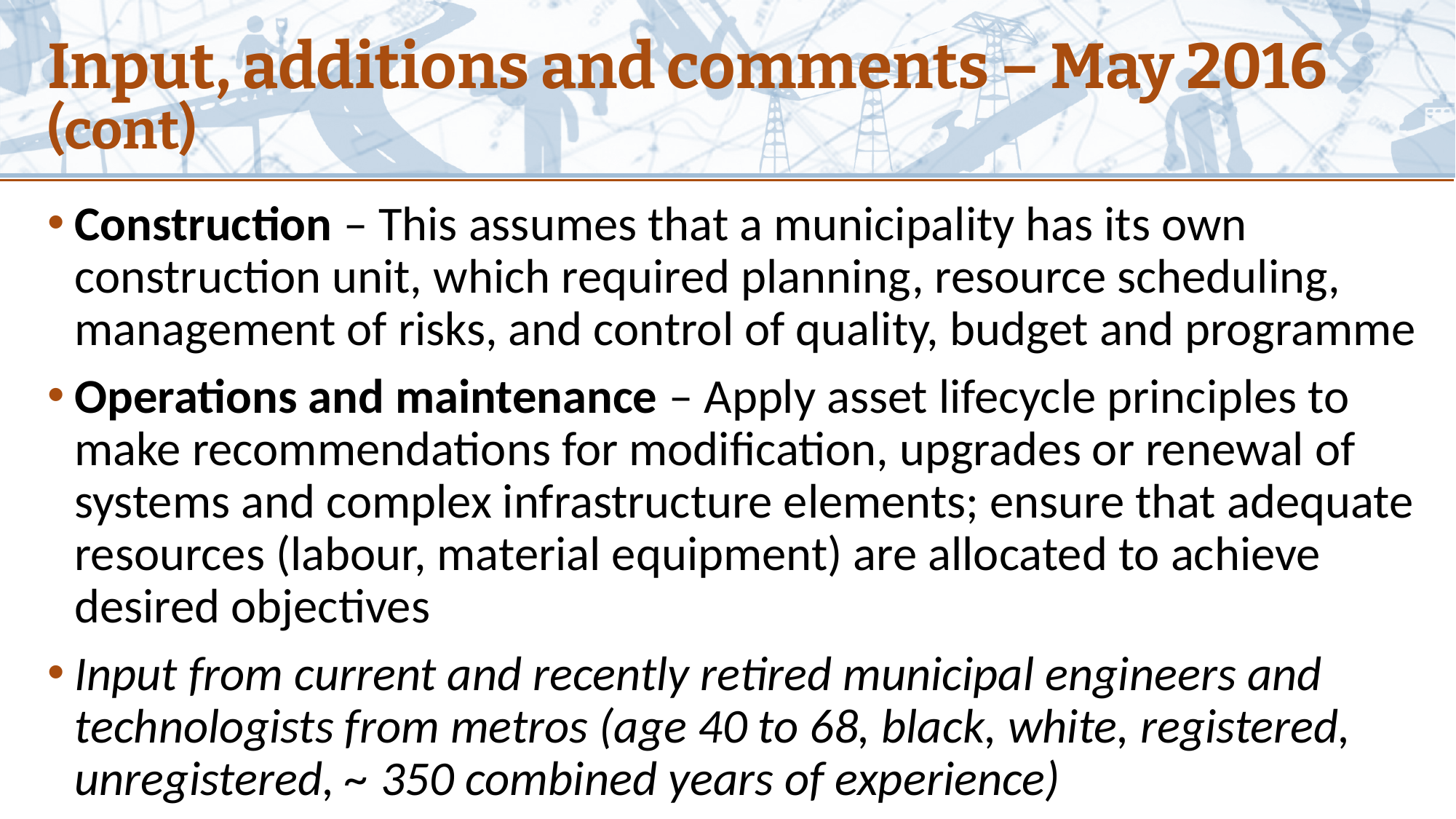

# Input, additions and comments – May 2016 (cont)
Construction – This assumes that a municipality has its own construction unit, which required planning, resource scheduling, management of risks, and control of quality, budget and programme
Operations and maintenance – Apply asset lifecycle principles to make recommendations for modification, upgrades or renewal of systems and complex infrastructure elements; ensure that adequate resources (labour, material equipment) are allocated to achieve desired objectives
Input from current and recently retired municipal engineers and technologists from metros (age 40 to 68, black, white, registered, unregistered, ~ 350 combined years of experience)